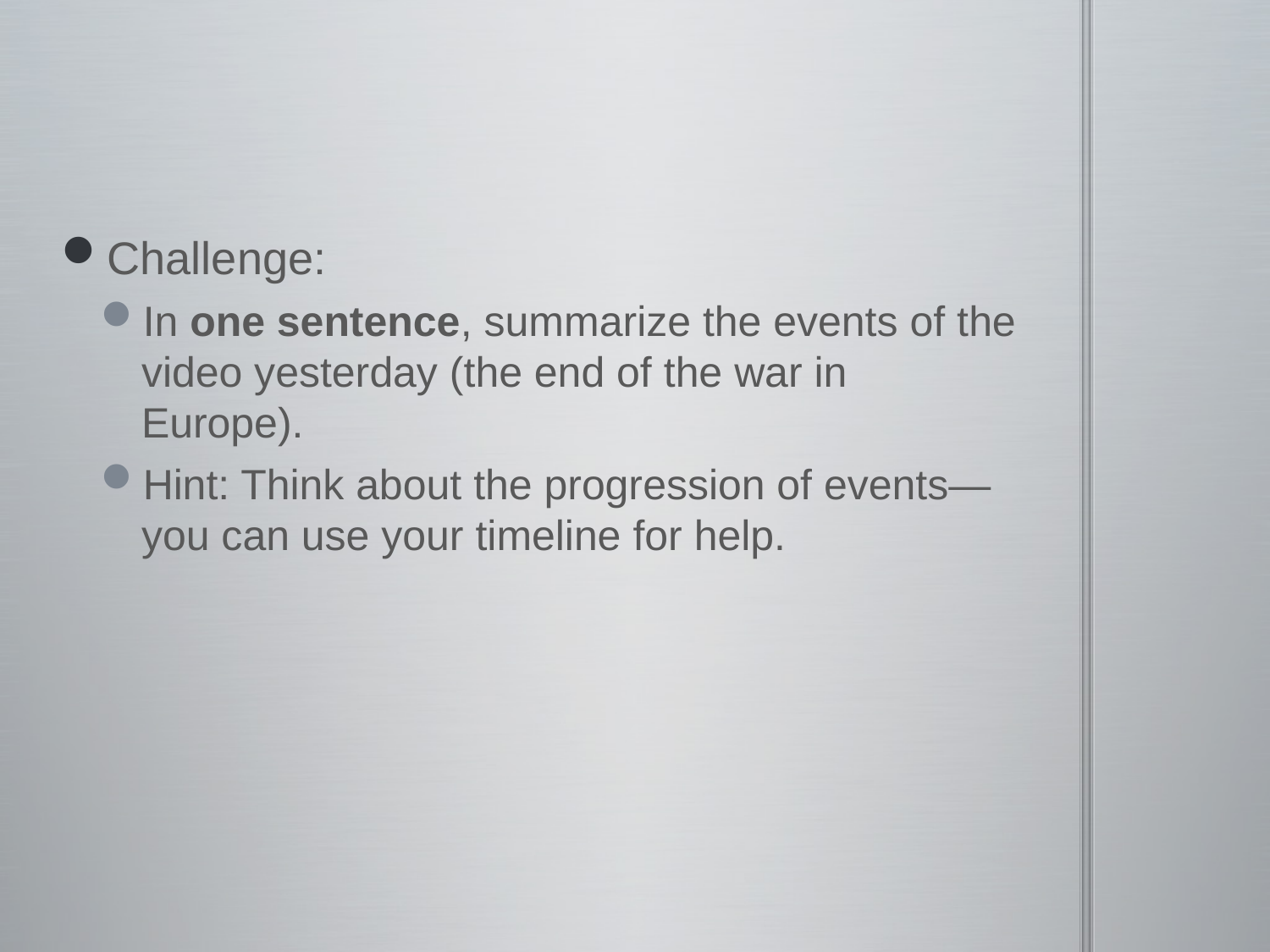

#
Challenge:
In one sentence, summarize the events of the video yesterday (the end of the war in Europe).
Hint: Think about the progression of events—you can use your timeline for help.